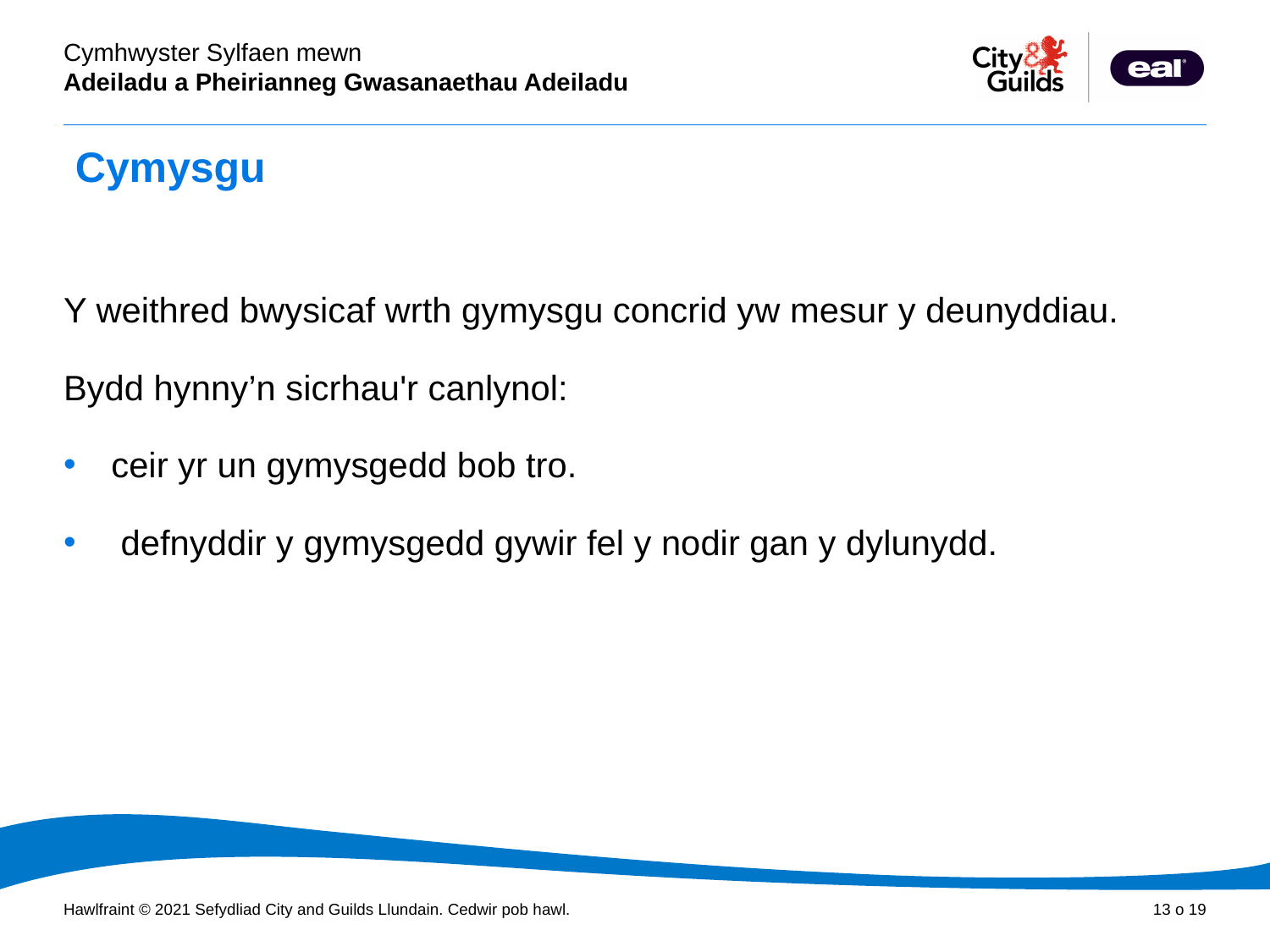

# Cymysgu

Y weithred bwysicaf wrth gymysgu concrid yw mesur y deunyddiau.
Bydd hynny’n sicrhau'r canlynol:
ceir yr un gymysgedd bob tro.
 defnyddir y gymysgedd gywir fel y nodir gan y dylunydd.